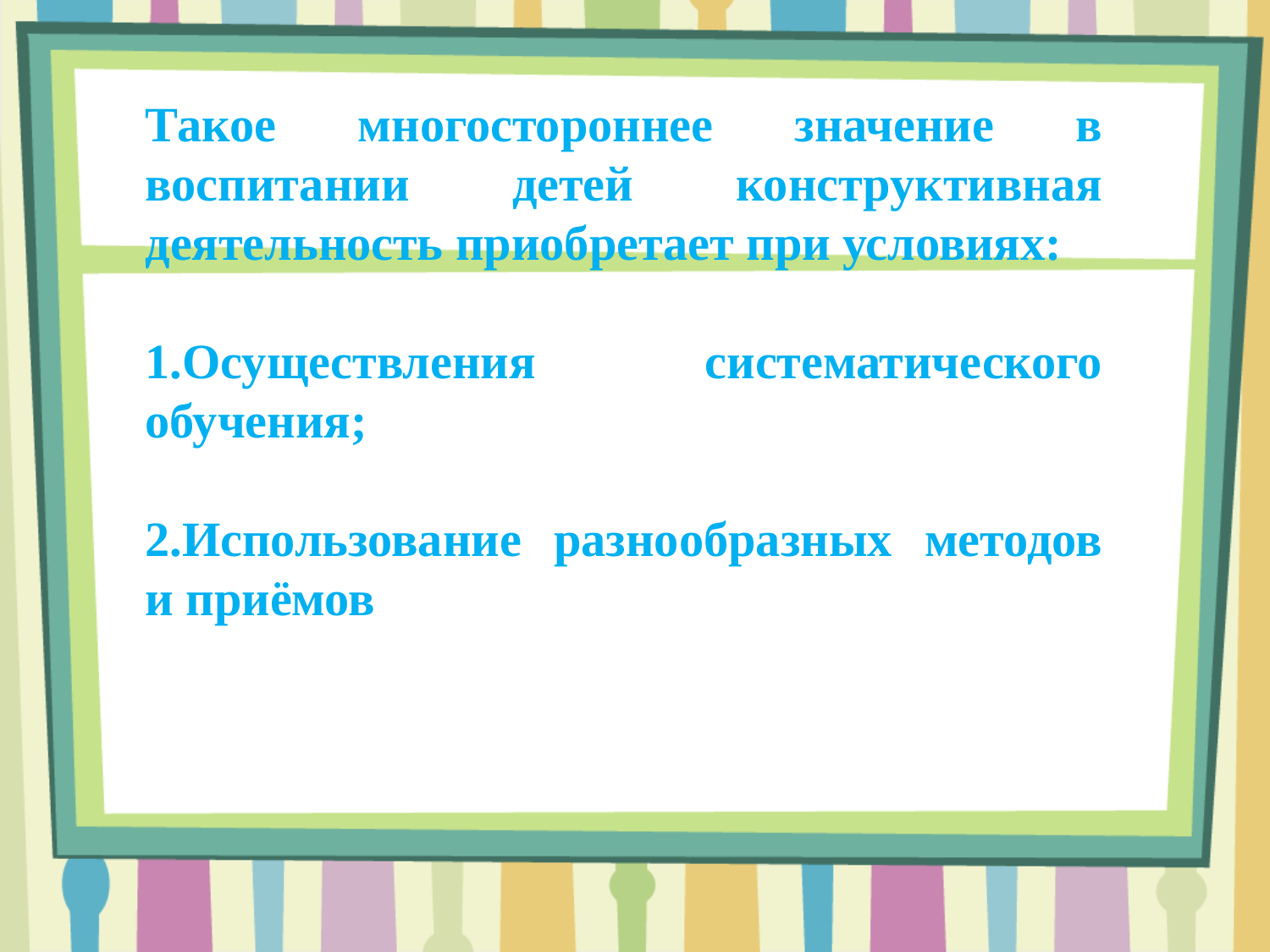

Такое многостороннее значение в воспитании детей конструктивная деятельность приобретает при условиях:

1.Осуществления систематического обучения;

2.Использование разнообразных методов и приёмов